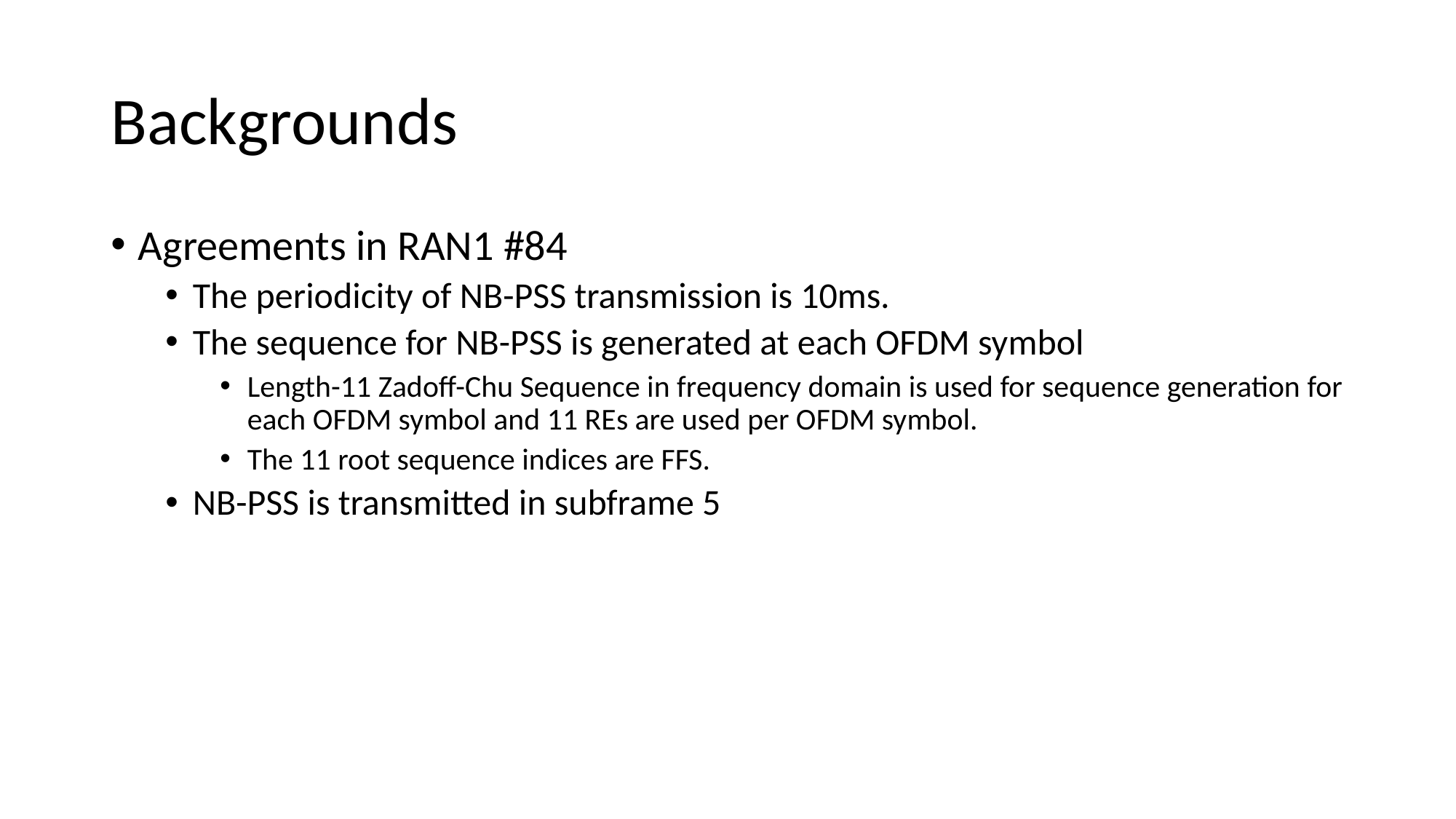

# Backgrounds
Agreements in RAN1 #84
The periodicity of NB-PSS transmission is 10ms.
The sequence for NB-PSS is generated at each OFDM symbol
Length-11 Zadoff-Chu Sequence in frequency domain is used for sequence generation for each OFDM symbol and 11 REs are used per OFDM symbol.
The 11 root sequence indices are FFS.
NB-PSS is transmitted in subframe 5